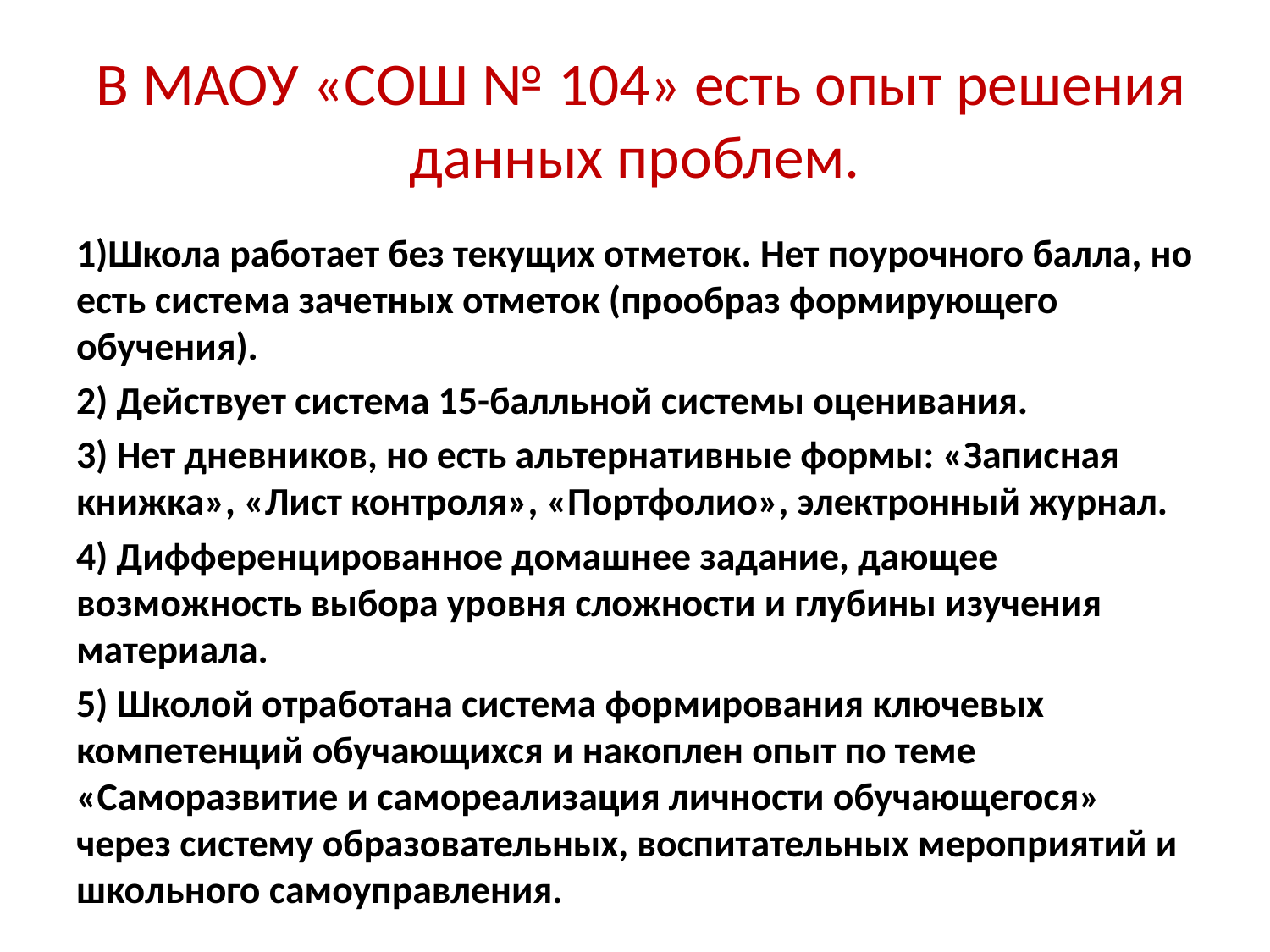

# В МАОУ «СОШ № 104» есть опыт решения данных проблем.
1)Школа работает без текущих отметок. Нет поурочного балла, но есть система зачетных отметок (прообраз формирующего обучения).
2) Действует система 15-балльной системы оценивания.
3) Нет дневников, но есть альтернативные формы: «Записная книжка», «Лист контроля», «Портфолио», электронный журнал.
4) Дифференцированное домашнее задание, дающее возможность выбора уровня сложности и глубины изучения материала.
5) Школой отработана система формирования ключевых компетенций обучающихся и накоплен опыт по теме «Саморазвитие и самореализация личности обучающегося» через систему образовательных, воспитательных мероприятий и  школьного самоуправления.